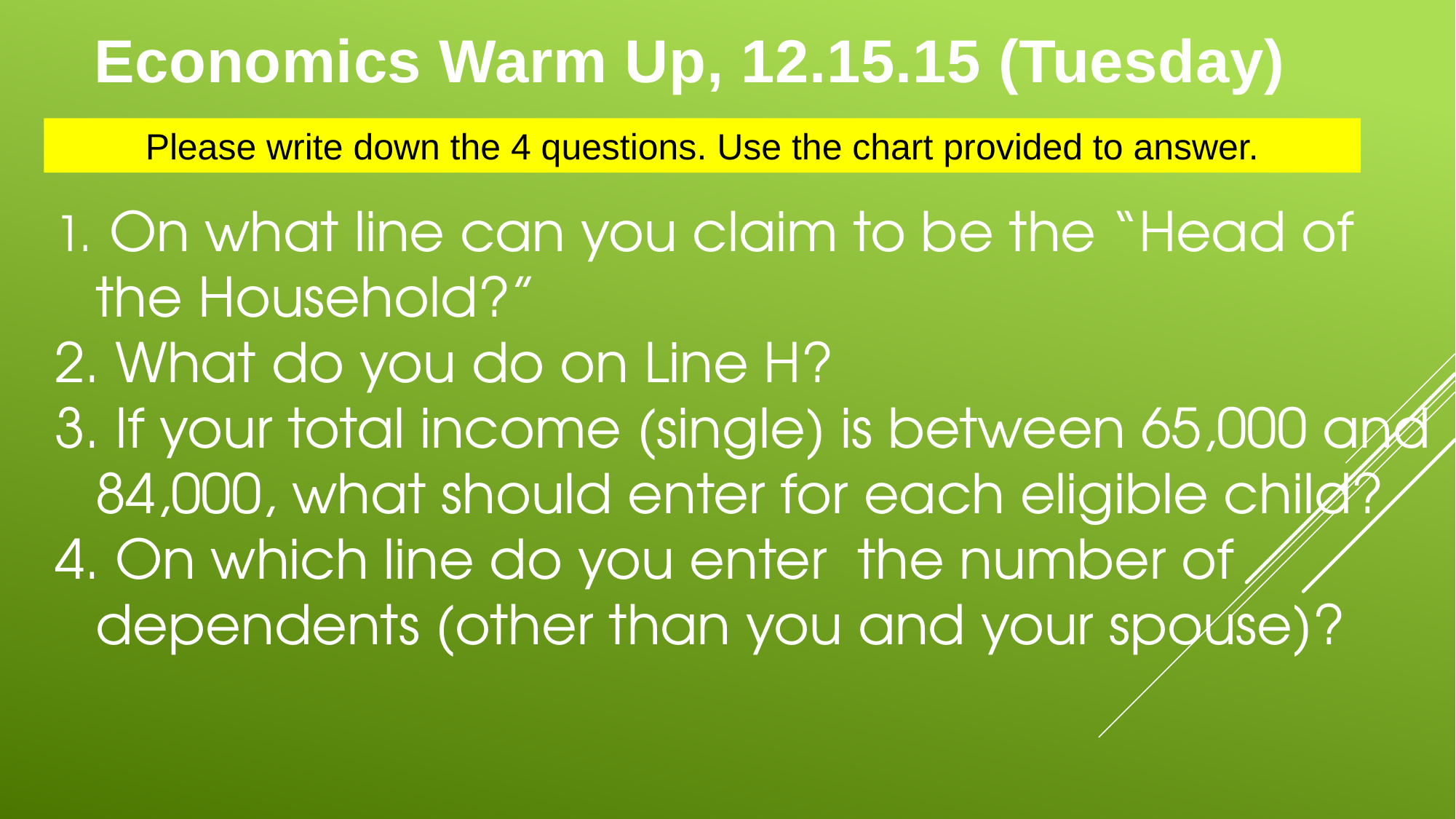

Economics Warm Up, 12.15.15 (Tuesday)
Please write down the 4 questions. Use the chart provided to answer.
 On what line can you claim to be the “Head of the Household?”
 What do you do on Line H?
 If your total income (single) is between 65,000 and 84,000, what should enter for each eligible child?
 On which line do you enter  the number of dependents (other than you and your spouse)?